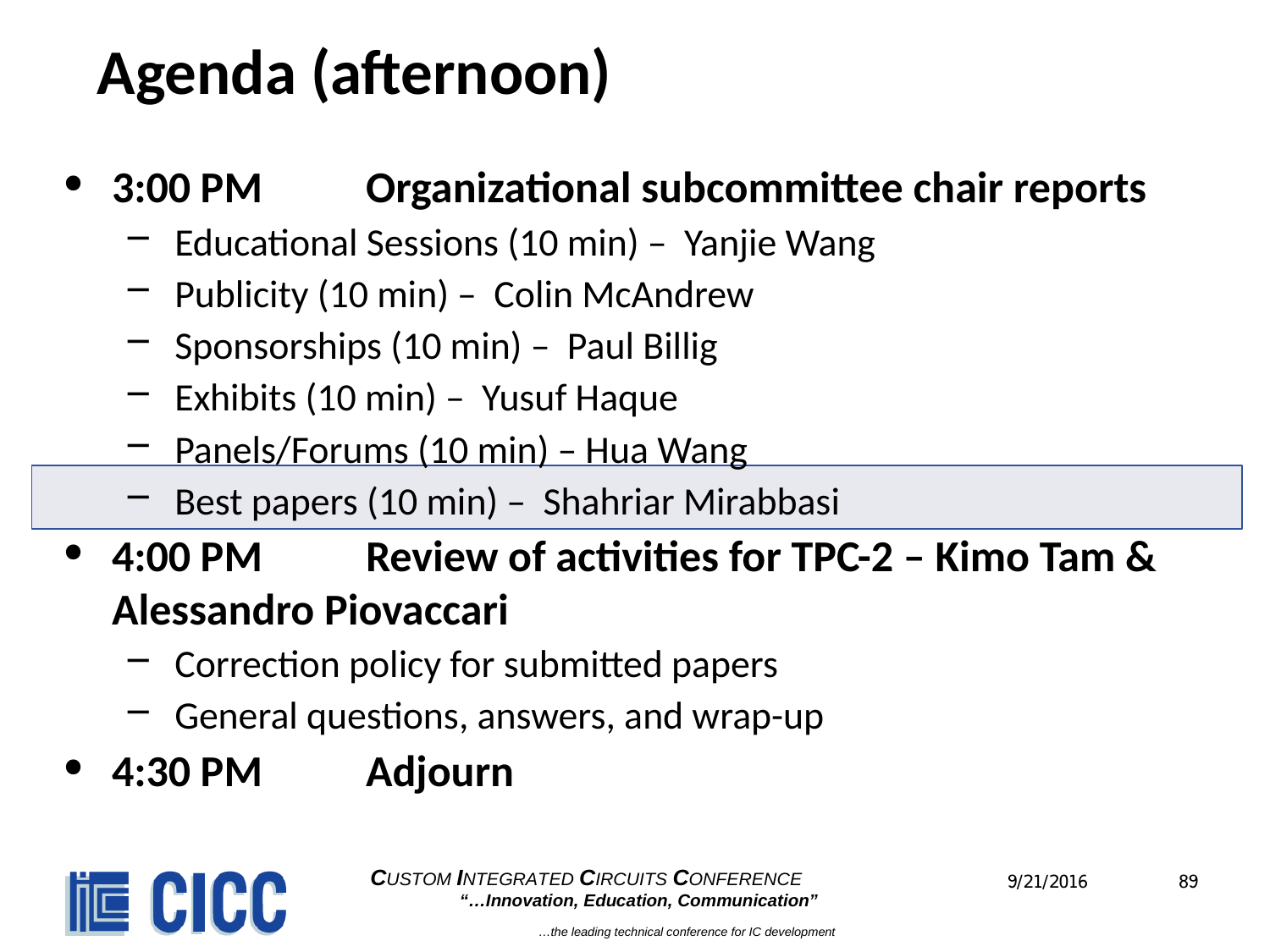

# Agenda (afternoon)
3:00 PM	Organizational subcommittee chair reports
Educational Sessions (10 min) –  Yanjie Wang
Publicity (10 min) –  Colin McAndrew
Sponsorships (10 min) –  Paul Billig
Exhibits (10 min) –  Yusuf Haque
Panels/Forums (10 min) – Hua Wang
Best papers (10 min) –  Shahriar Mirabbasi
4:00 PM	Review of activities for TPC-2 – Kimo Tam & Alessandro Piovaccari
Correction policy for submitted papers
General questions, answers, and wrap-up
4:30 PM	Adjourn